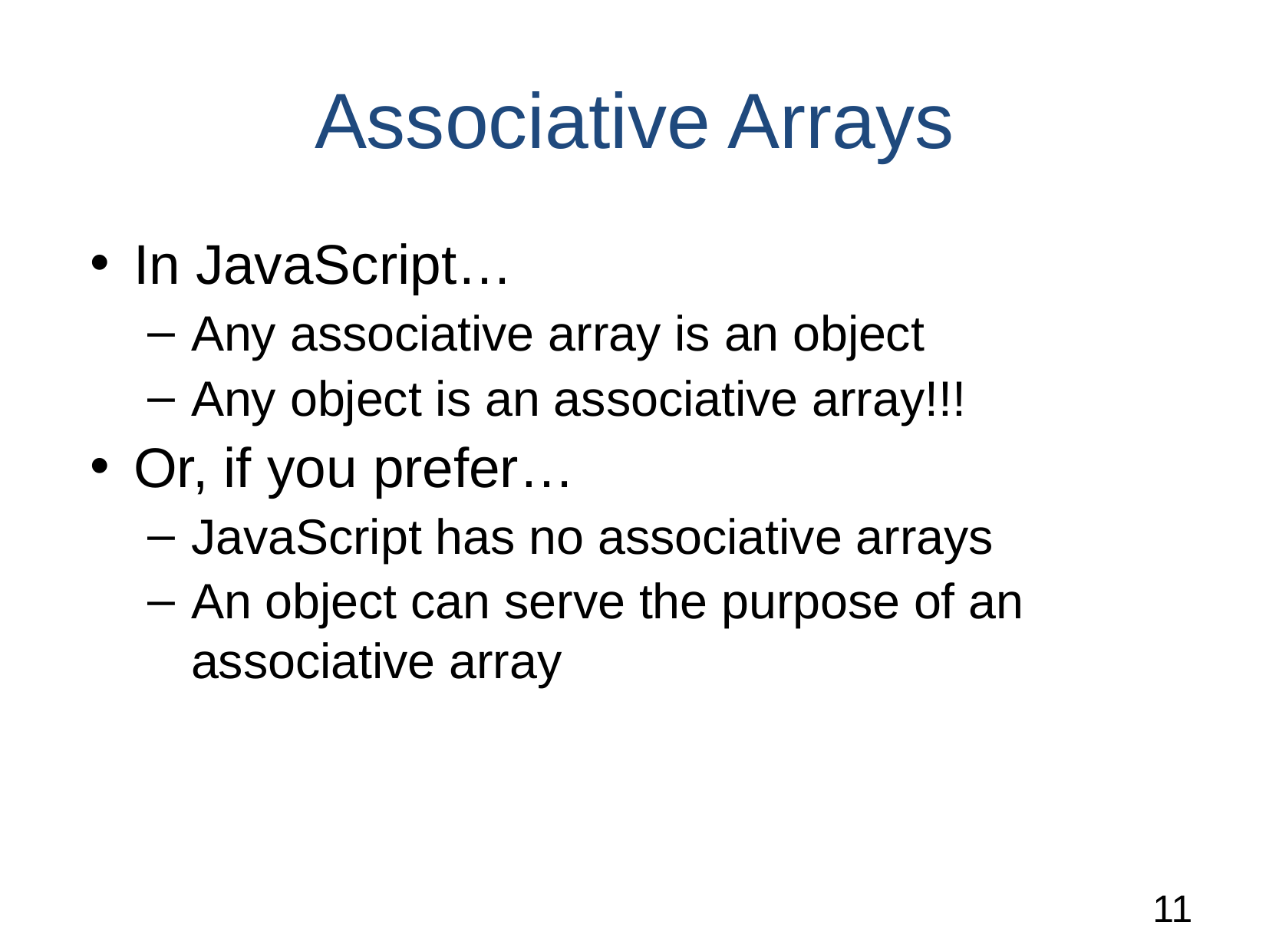

# Associative Arrays
In JavaScript…
Any associative array is an object
Any object is an associative array!!!
Or, if you prefer…
JavaScript has no associative arrays
An object can serve the purpose of an associative array

11